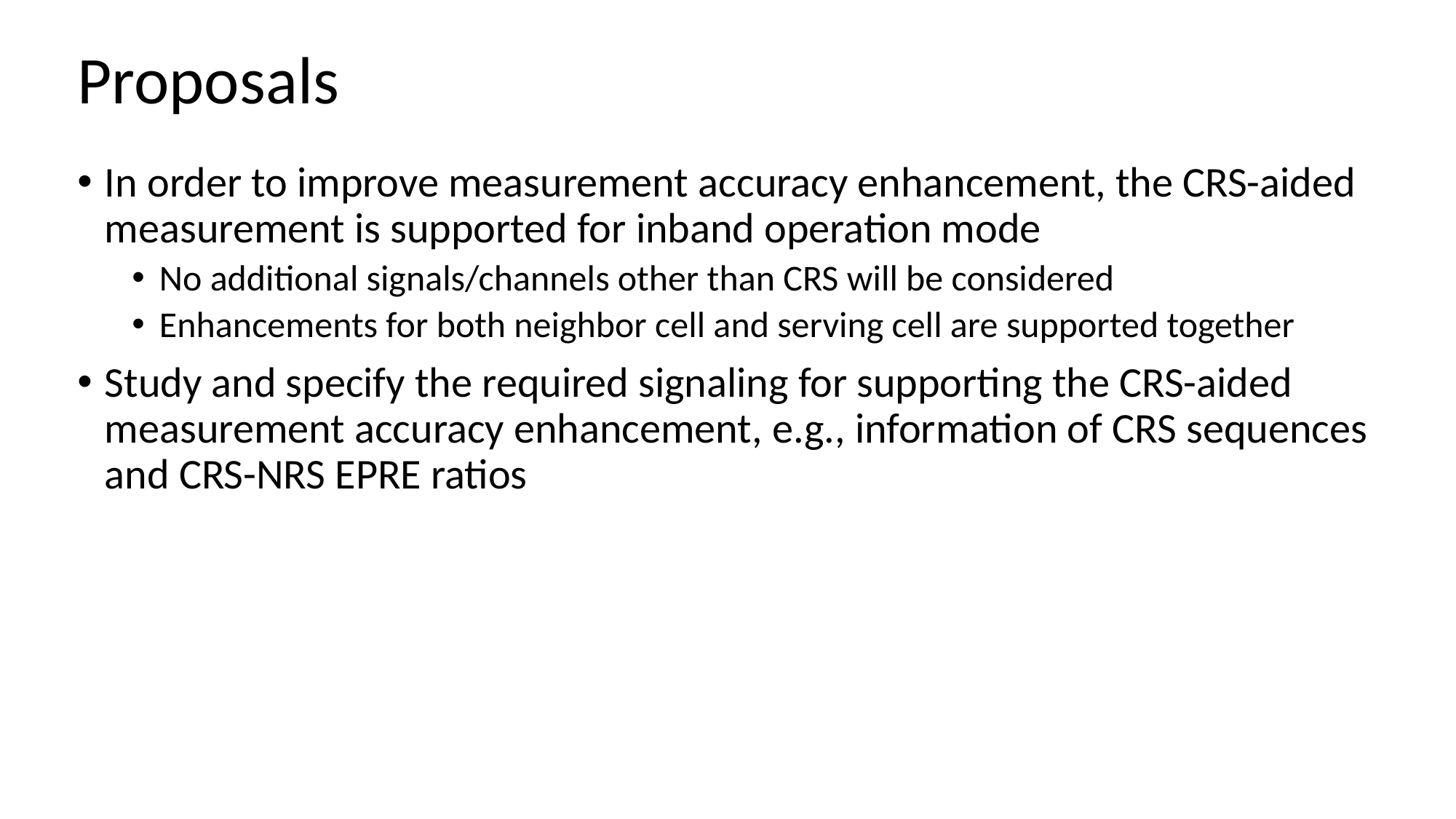

# Proposals
In order to improve measurement accuracy enhancement, the CRS-aided measurement is supported for inband operation mode
No additional signals/channels other than CRS will be considered
Enhancements for both neighbor cell and serving cell are supported together
Study and specify the required signaling for supporting the CRS-aided measurement accuracy enhancement, e.g., information of CRS sequences and CRS-NRS EPRE ratios